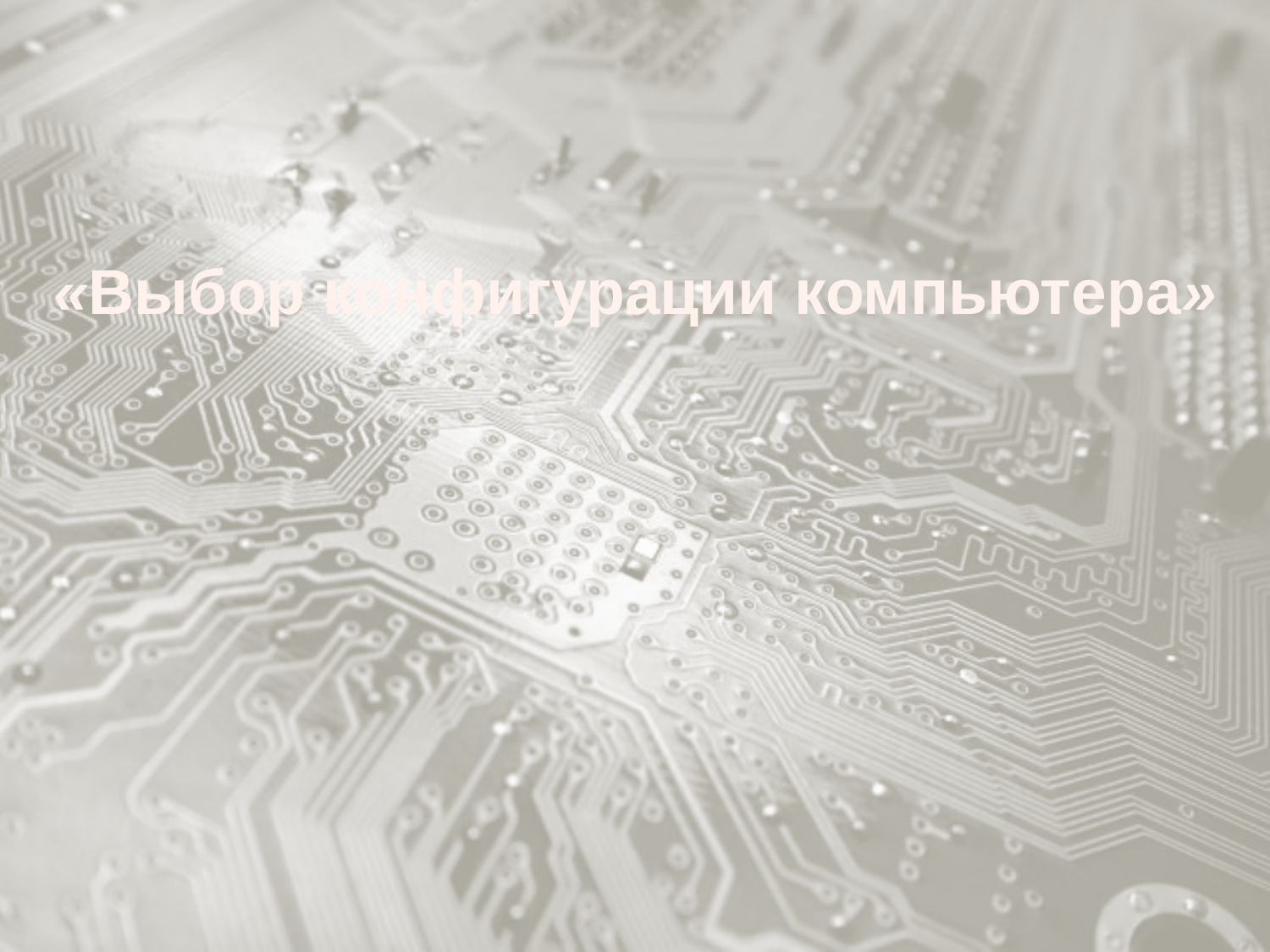

«Выбор конфигурации компьютера»

Никитина Варвара Юрьевна
учитель информатики,
Патрушева Марина Витальевна
учитель информатики
 ГБОУ лицей №384
Санкт-Петербург